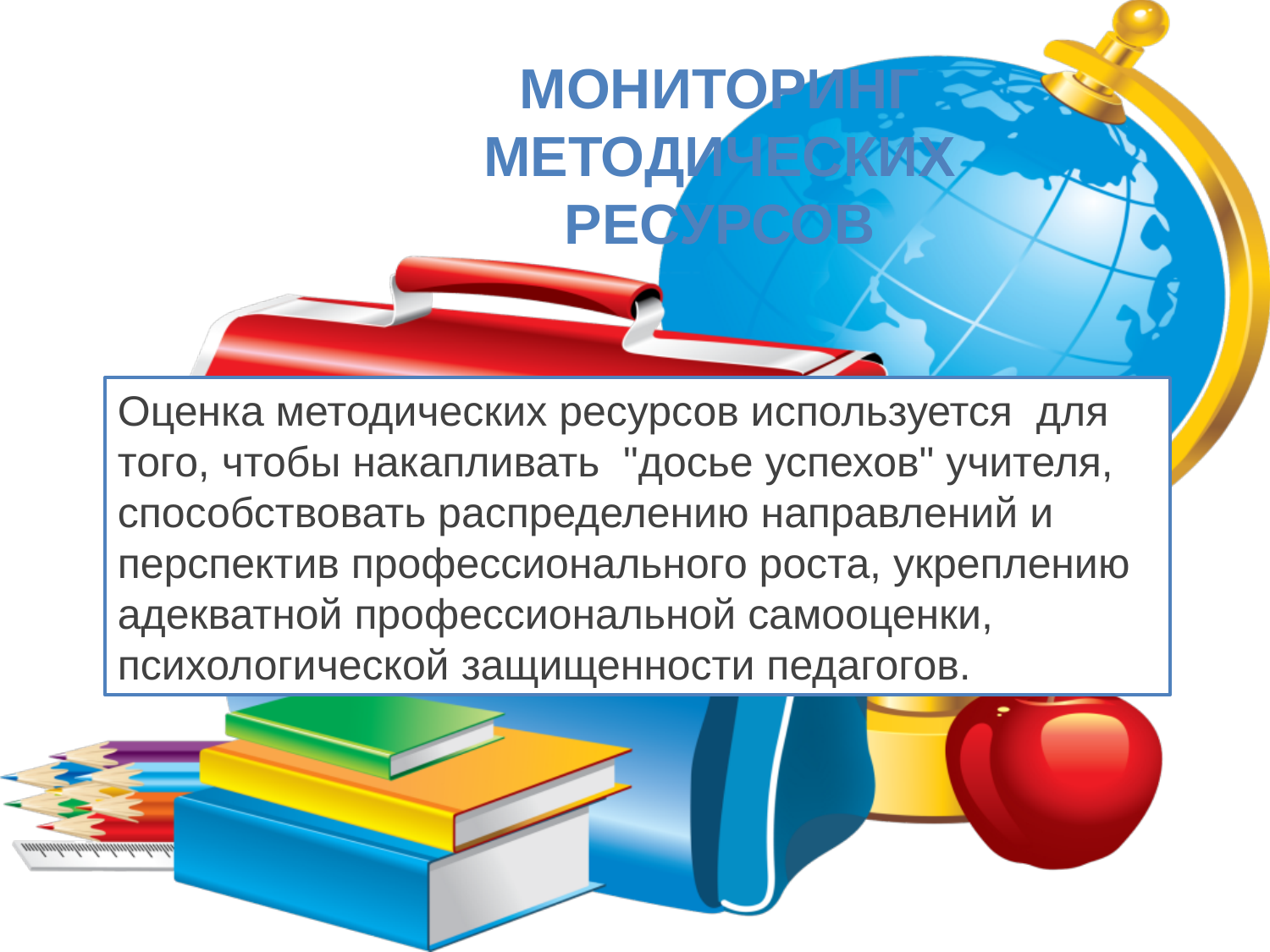

Мониторинг методических ресурсов
Оценка методических ресурсов используется  для того, чтобы накапливать  "досье успехов" учителя, способствовать распределению направлений и перспектив профессионального роста, укреплению адекватной профессиональной самооценки, психологической защищенности педагогов.